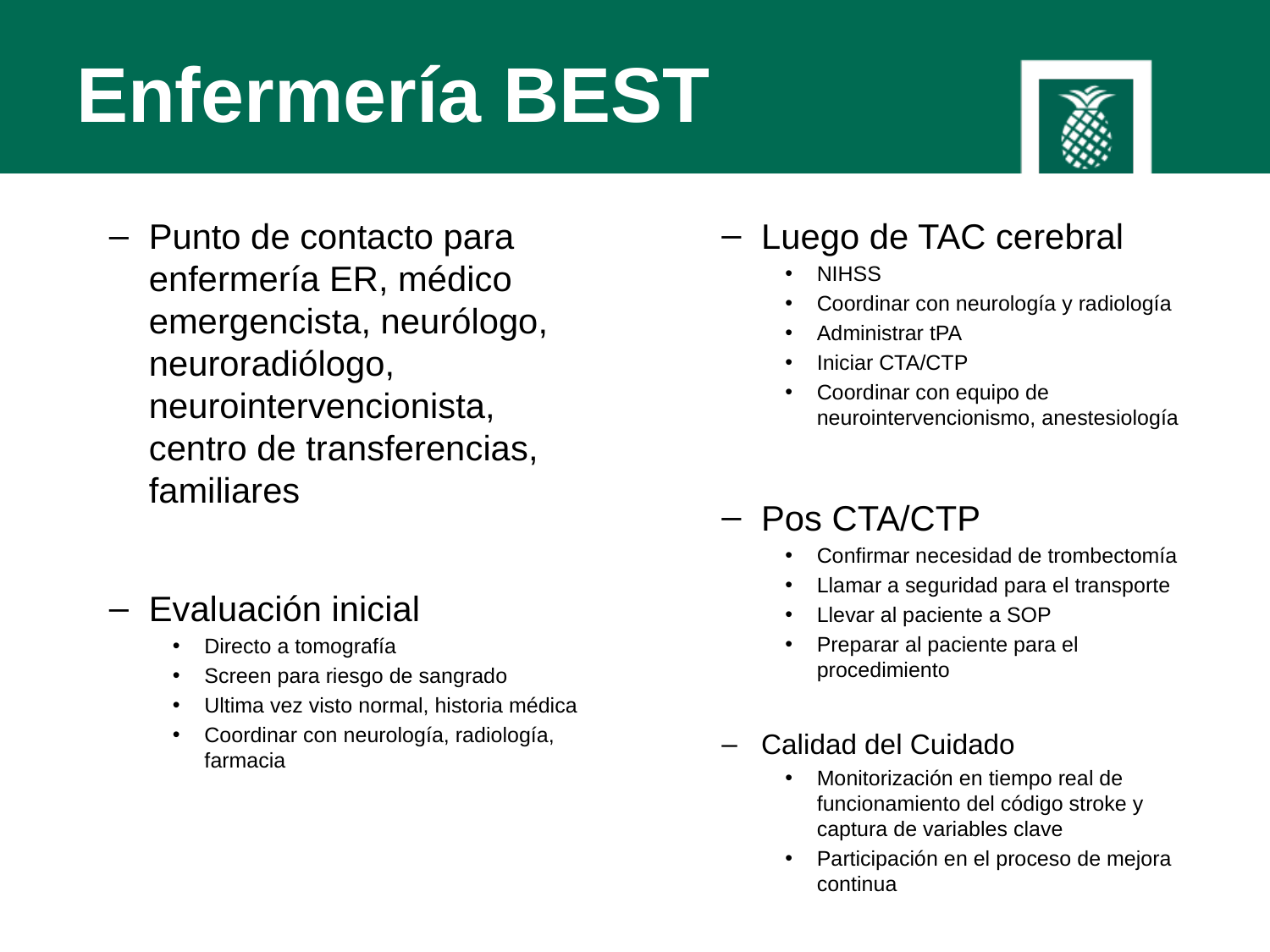

# Enfermería BEST
Punto de contacto para enfermería ER, médico emergencista, neurólogo, neuroradiólogo, neurointervencionista, centro de transferencias, familiares

Evaluación inicial
Directo a tomografía
Screen para riesgo de sangrado
Ultima vez visto normal, historia médica
Coordinar con neurología, radiología, farmacia

Luego de TAC cerebral
NIHSS
Coordinar con neurología y radiología
Administrar tPA
Iniciar CTA/CTP
Coordinar con equipo de neurointervencionismo, anestesiología

Pos CTA/CTP
Confirmar necesidad de trombectomía
Llamar a seguridad para el transporte
Llevar al paciente a SOP
Preparar al paciente para el procedimiento

Calidad del Cuidado
Monitorización en tiempo real de funcionamiento del código stroke y captura de variables clave
Participación en el proceso de mejora continua